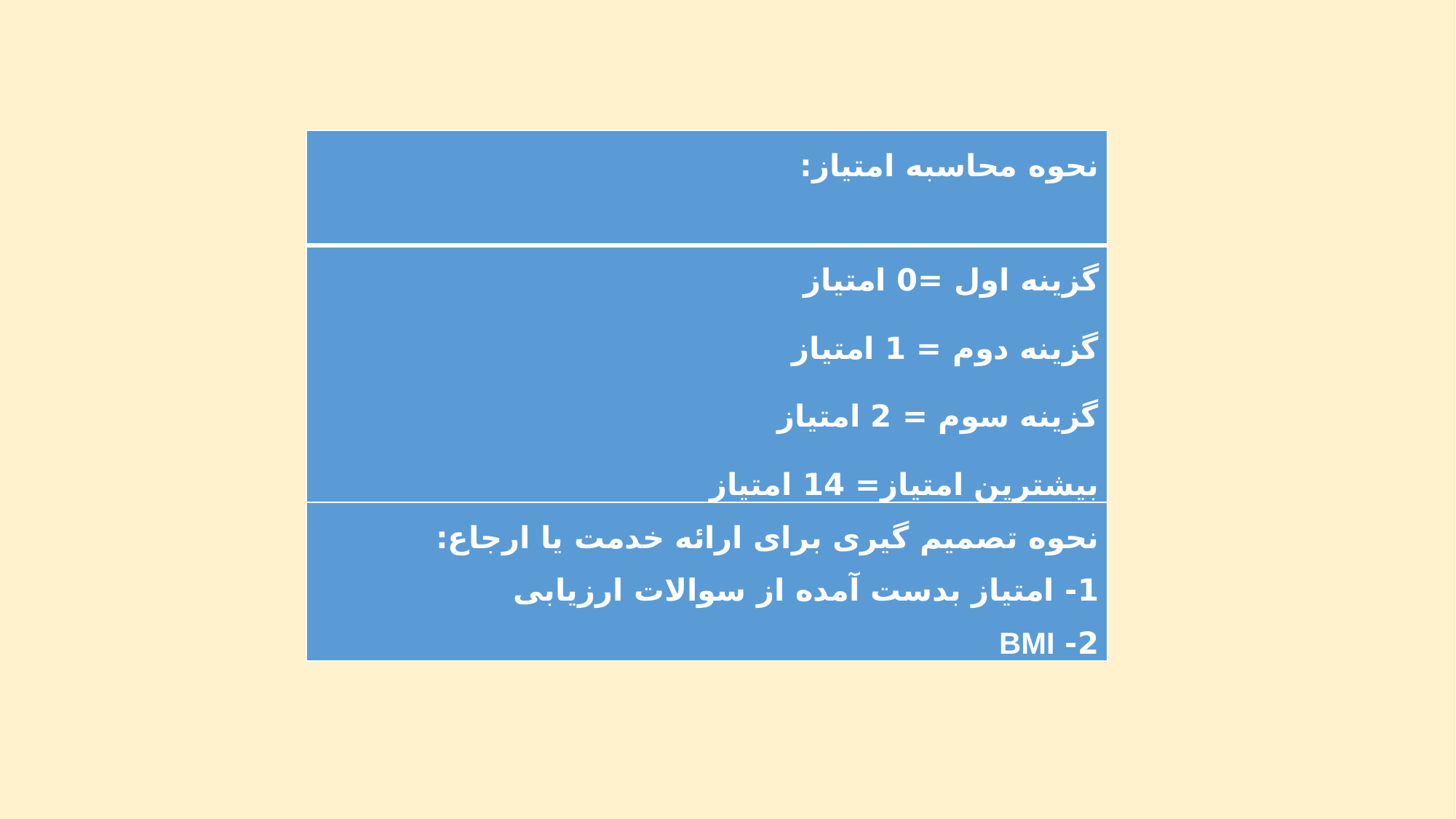

| نحوه محاسبه امتیاز: |
| --- |
| گزینه اول =0 امتیاز گزینه دوم = 1 امتیاز گزینه سوم = 2 امتیاز بیشترین امتیاز= 14 امتیاز |
| نحوه تصمیم گیری برای ارائه خدمت یا ارجاع: 1- امتیاز بدست آمده از سوالات ارزیابی 2- BMI |